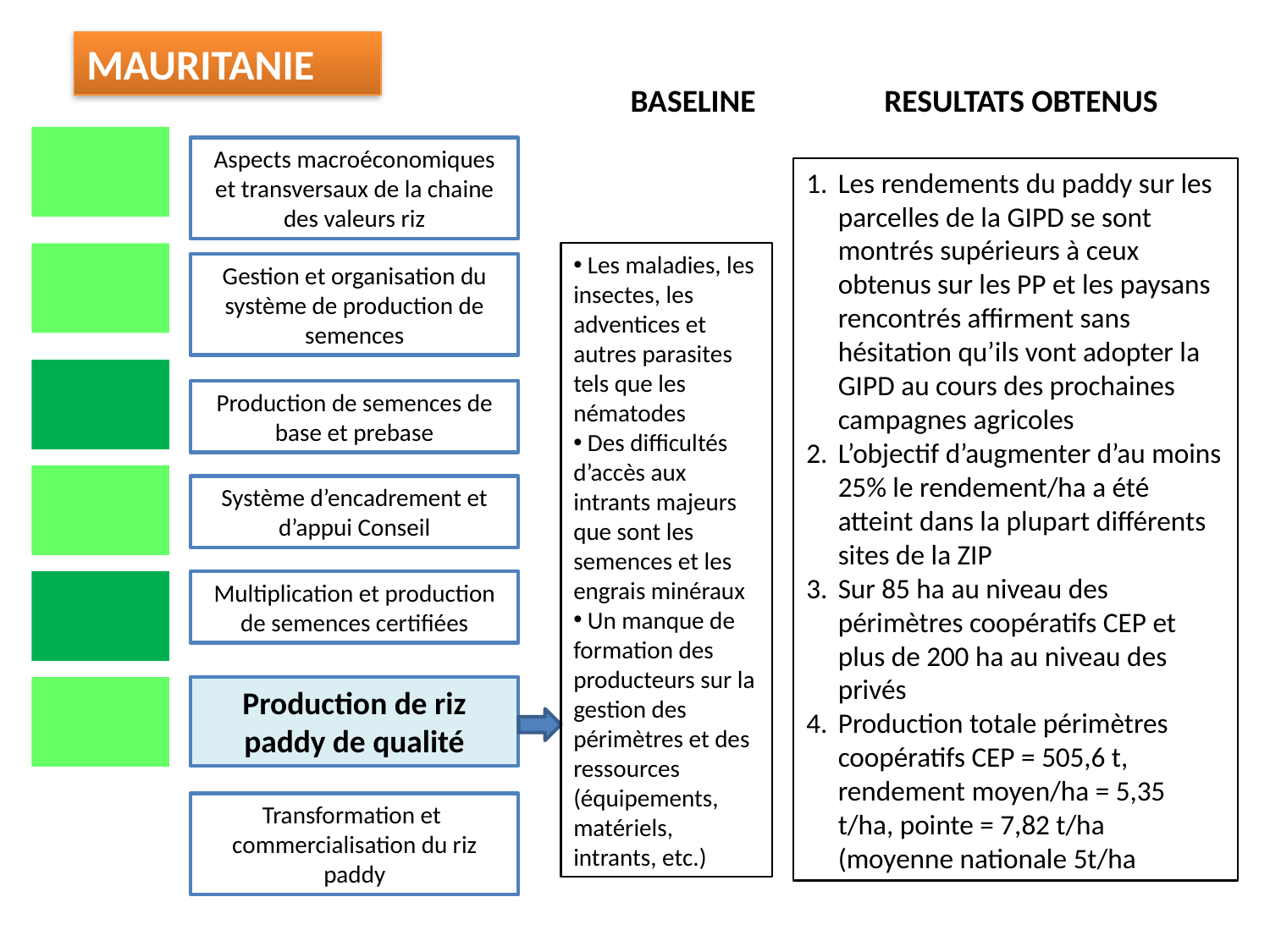

MAURITANIE
BASELINE
RESULTATS OBTENUS

Aspects macroéconomiques et transversaux de la chaine des valeurs riz
Les rendements du paddy sur les parcelles de la GIPD se sont montrés supérieurs à ceux obtenus sur les PP et les paysans rencontrés affirment sans hésitation qu’ils vont adopter la GIPD au cours des prochaines campagnes agricoles
L’objectif d’augmenter d’au moins 25% le rendement/ha a été atteint dans la plupart différents sites de la ZIP
Sur 85 ha au niveau des périmètres coopératifs CEP et plus de 200 ha au niveau des privés
Production totale périmètres coopératifs CEP = 505,6 t, rendement moyen/ha = 5,35 t/ha, pointe = 7,82 t/ha (moyenne nationale 5t/ha

 Les maladies, les insectes, les adventices et autres parasites tels que les nématodes
 Des difficultés d’accès aux intrants majeurs que sont les semences et les engrais minéraux
 Un manque de formation des producteurs sur la gestion des périmètres et des ressources (équipements, matériels, intrants, etc.)
Gestion et organisation du système de production de semences

Production de semences de base et prebase

Système d’encadrement et d’appui Conseil

Multiplication et production de semences certifiées

Production de riz paddy de qualité

Transformation et  commercialisation du riz paddy